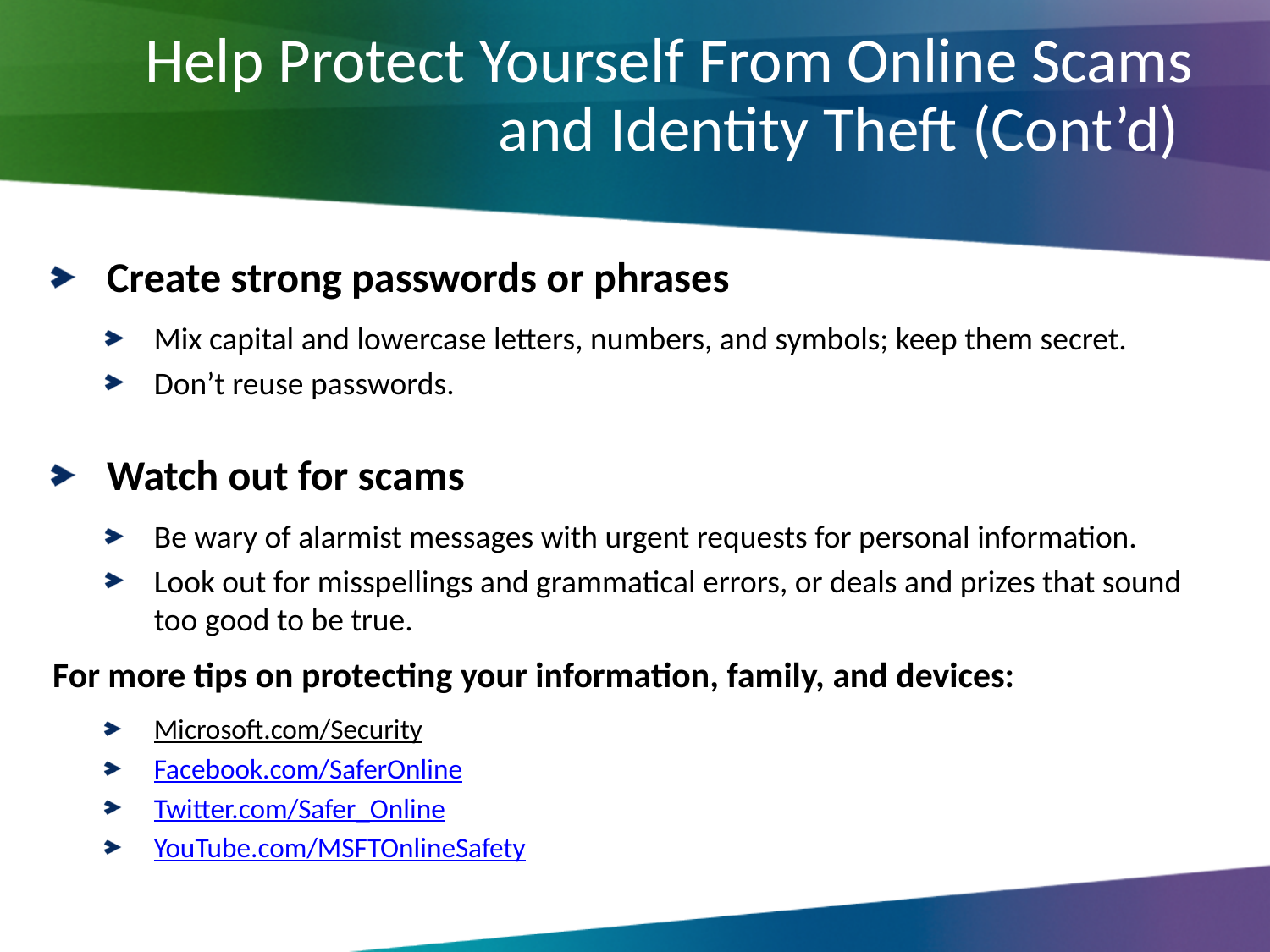

# Help Protect Yourself From Online Scams and Identity Theft (Cont’d)
Create strong passwords or phrases
Mix capital and lowercase letters, numbers, and symbols; keep them secret.
Don’t reuse passwords.

Watch out for scams
Be wary of alarmist messages with urgent requests for personal information.
Look out for misspellings and grammatical errors, or deals and prizes that sound too good to be true.

For more tips on protecting your information, family, and devices:
Microsoft.com/Security
Facebook.com/SaferOnline
Twitter.com/Safer_Online
YouTube.com/MSFTOnlineSafety